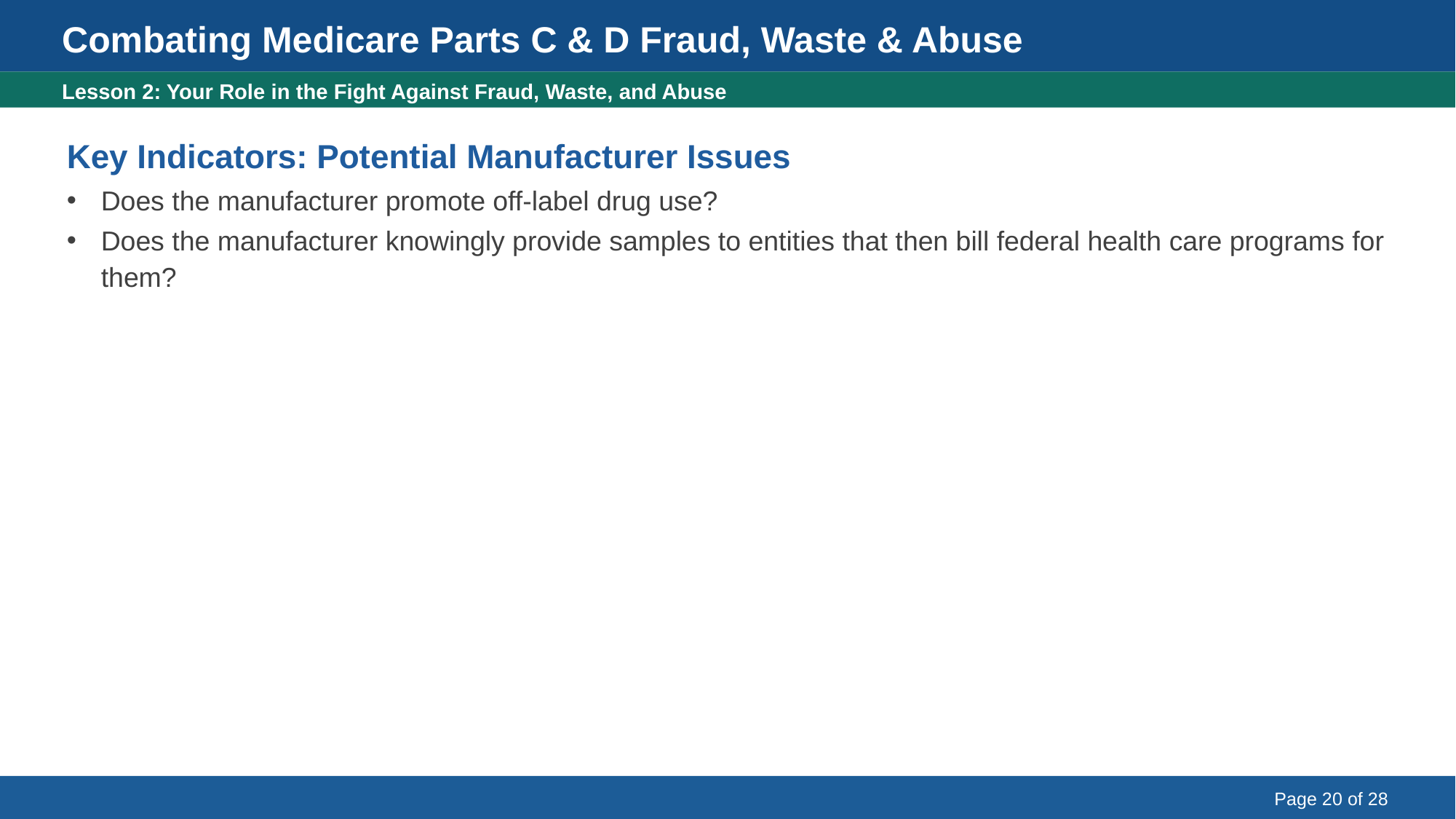

Combating Medicare Parts C & D Fraud, Waste & Abuse
Key Indicators: Potential Manufacturer Issues

Lesson 2: Your Role in the Fight Against Fraud, Waste, and Abuse
Key Indicators: Potential Manufacturer Issues
Does the manufacturer promote off-label drug use?
Does the manufacturer knowingly provide samples to entities that then bill federal health care programs for them?

Page 20 of 28